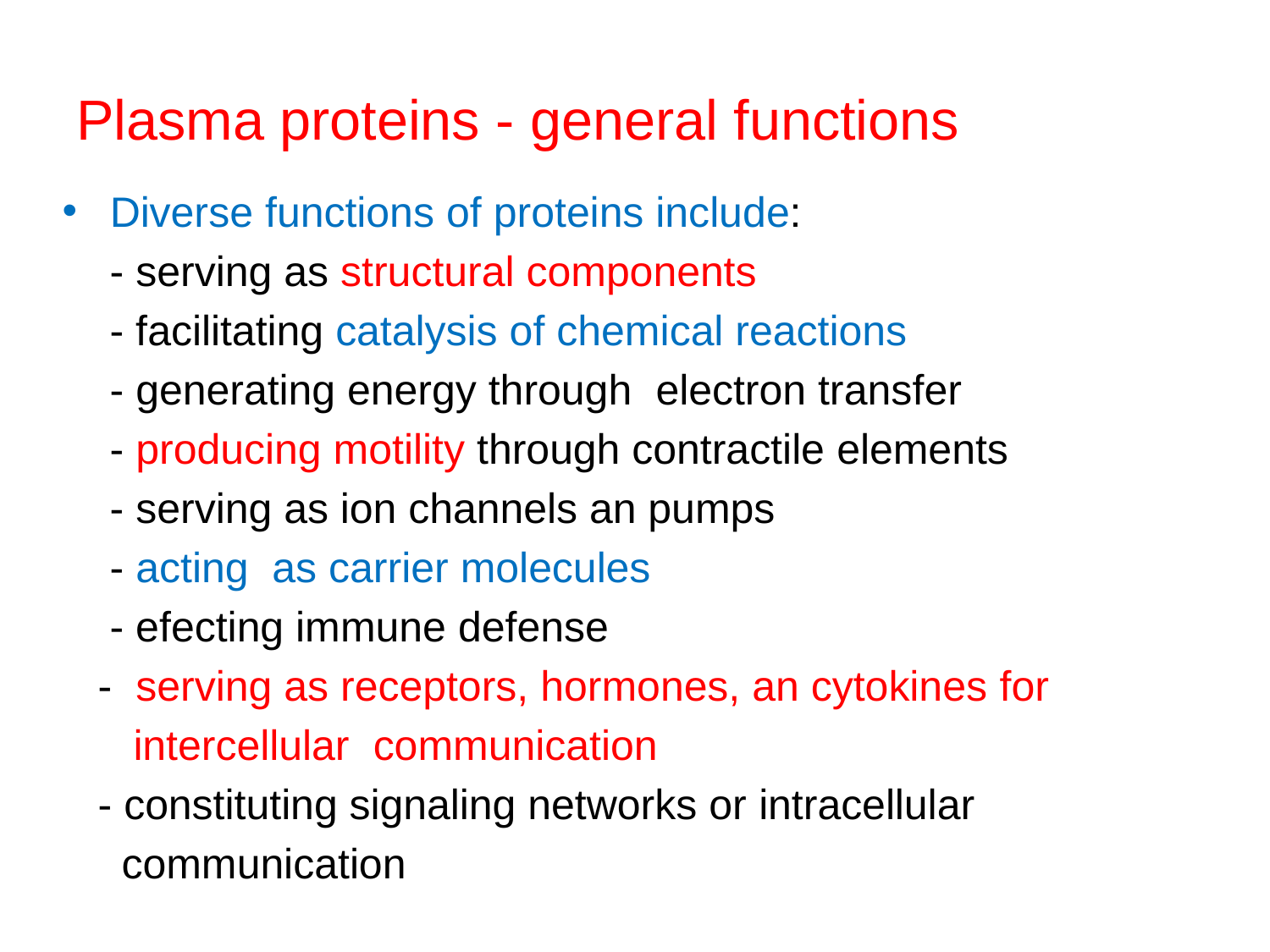

# Plasma proteins - general functions
Diverse functions of proteins include:
    - serving as structural components
    - facilitating catalysis of chemical reactions
    - generating energy through  electron transfer
    - producing motility through contractile elements
    - serving as ion channels an pumps
    - acting  as carrier molecules
    - efecting immune defense
   -  serving as receptors, hormones, an cytokines for
      intercellular  communication
   - constituting signaling networks or intracellular
     communication